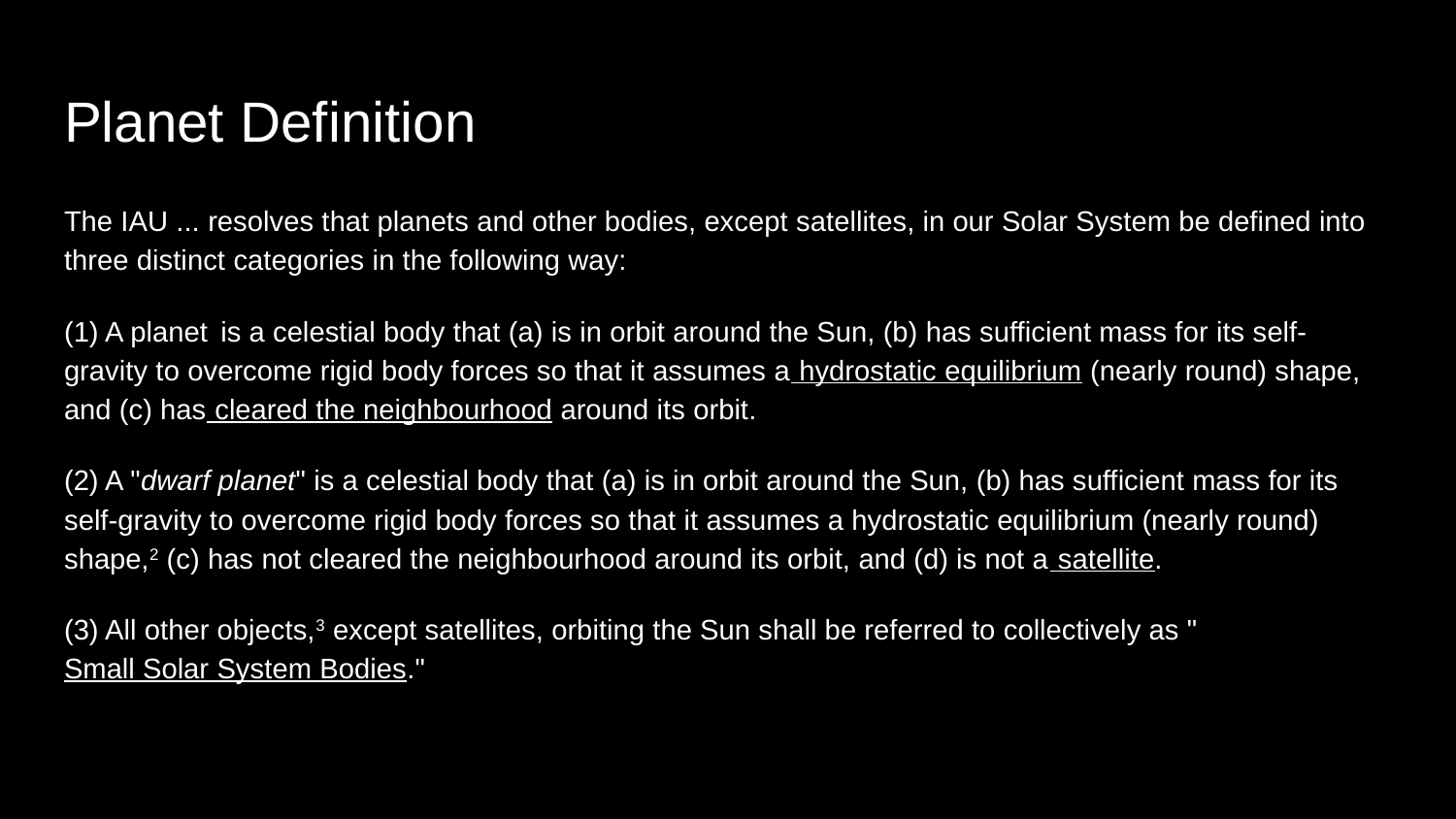

# Planet Definition
The IAU ... resolves that planets and other bodies, except satellites, in our Solar System be defined into three distinct categories in the following way:
(1) A planet  is a celestial body that (a) is in orbit around the Sun, (b) has sufficient mass for its self-gravity to overcome rigid body forces so that it assumes a hydrostatic equilibrium (nearly round) shape, and (c) has cleared the neighbourhood around its orbit.
(2) A "dwarf planet" is a celestial body that (a) is in orbit around the Sun, (b) has sufficient mass for its self-gravity to overcome rigid body forces so that it assumes a hydrostatic equilibrium (nearly round) shape,2 (c) has not cleared the neighbourhood around its orbit, and (d) is not a satellite.
(3) All other objects,3 except satellites, orbiting the Sun shall be referred to collectively as "Small Solar System Bodies."